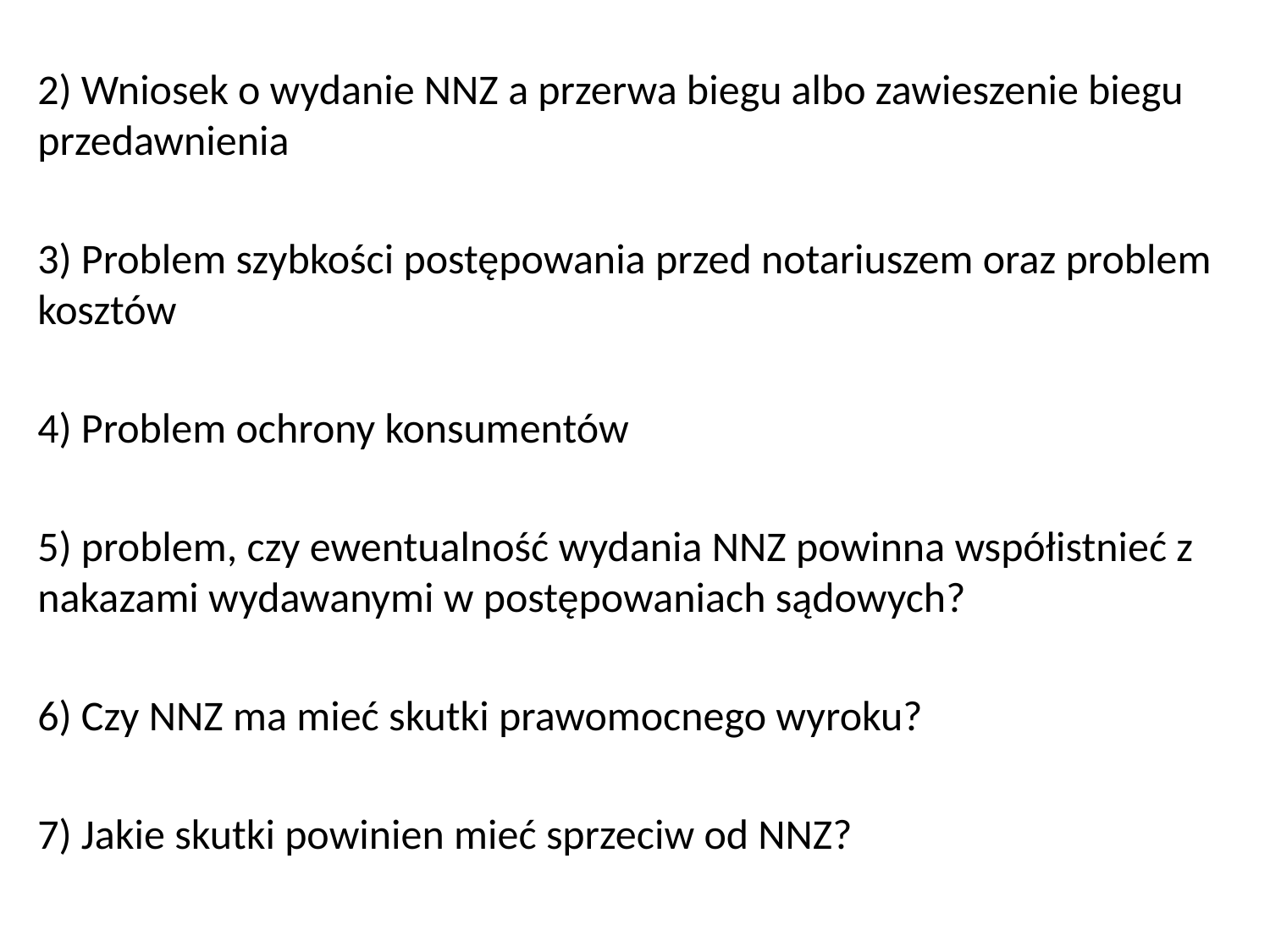

2) Wniosek o wydanie NNZ a przerwa biegu albo zawieszenie biegu przedawnienia

3) Problem szybkości postępowania przed notariuszem oraz problem kosztów

4) Problem ochrony konsumentów

5) problem, czy ewentualność wydania NNZ powinna współistnieć z nakazami wydawanymi w postępowaniach sądowych?

6) Czy NNZ ma mieć skutki prawomocnego wyroku?

7) Jakie skutki powinien mieć sprzeciw od NNZ?